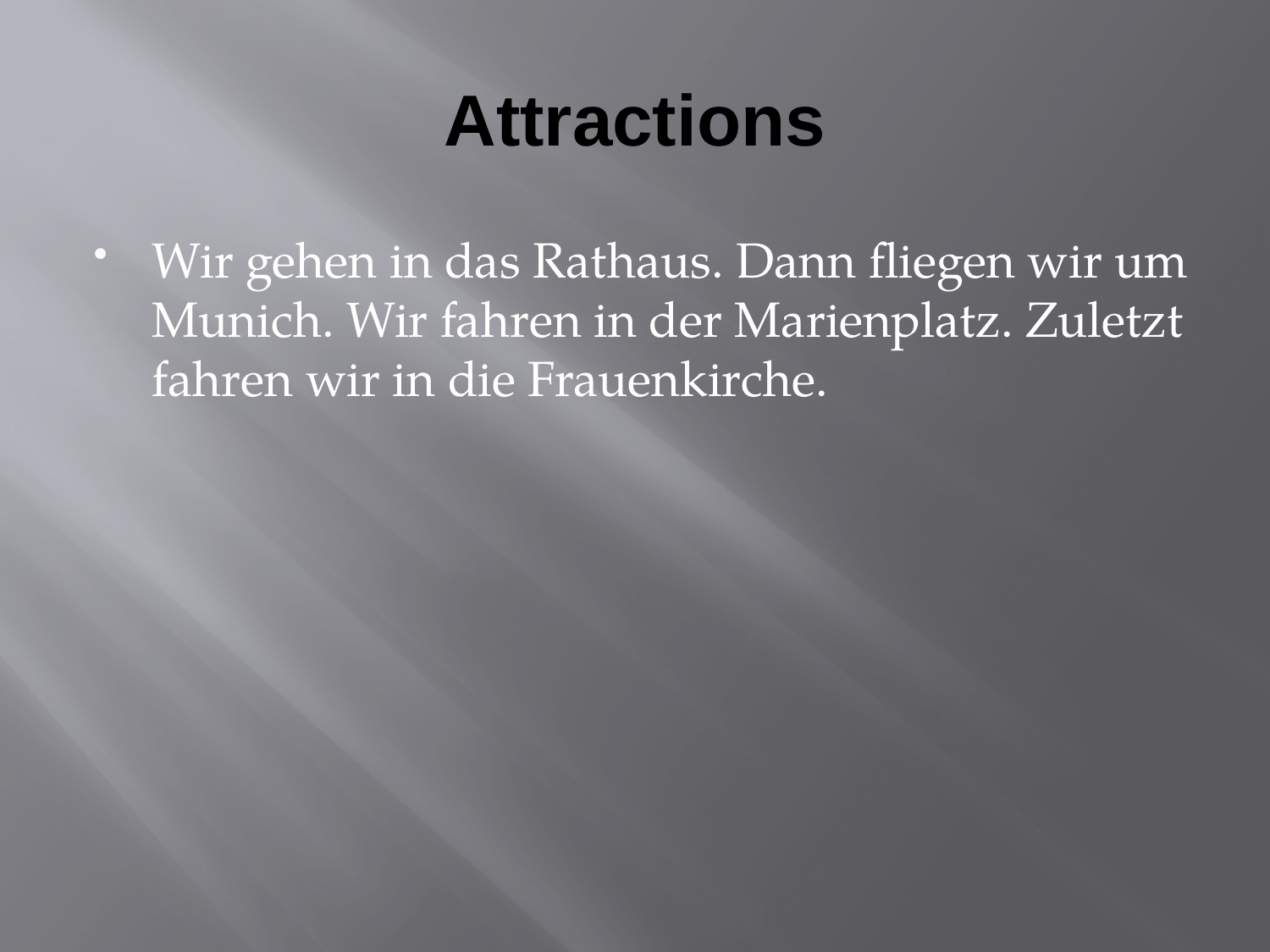

# Attractions
Wir gehen in das Rathaus. Dann fliegen wir um Munich. Wir fahren in der Marienplatz. Zuletzt fahren wir in die Frauenkirche.